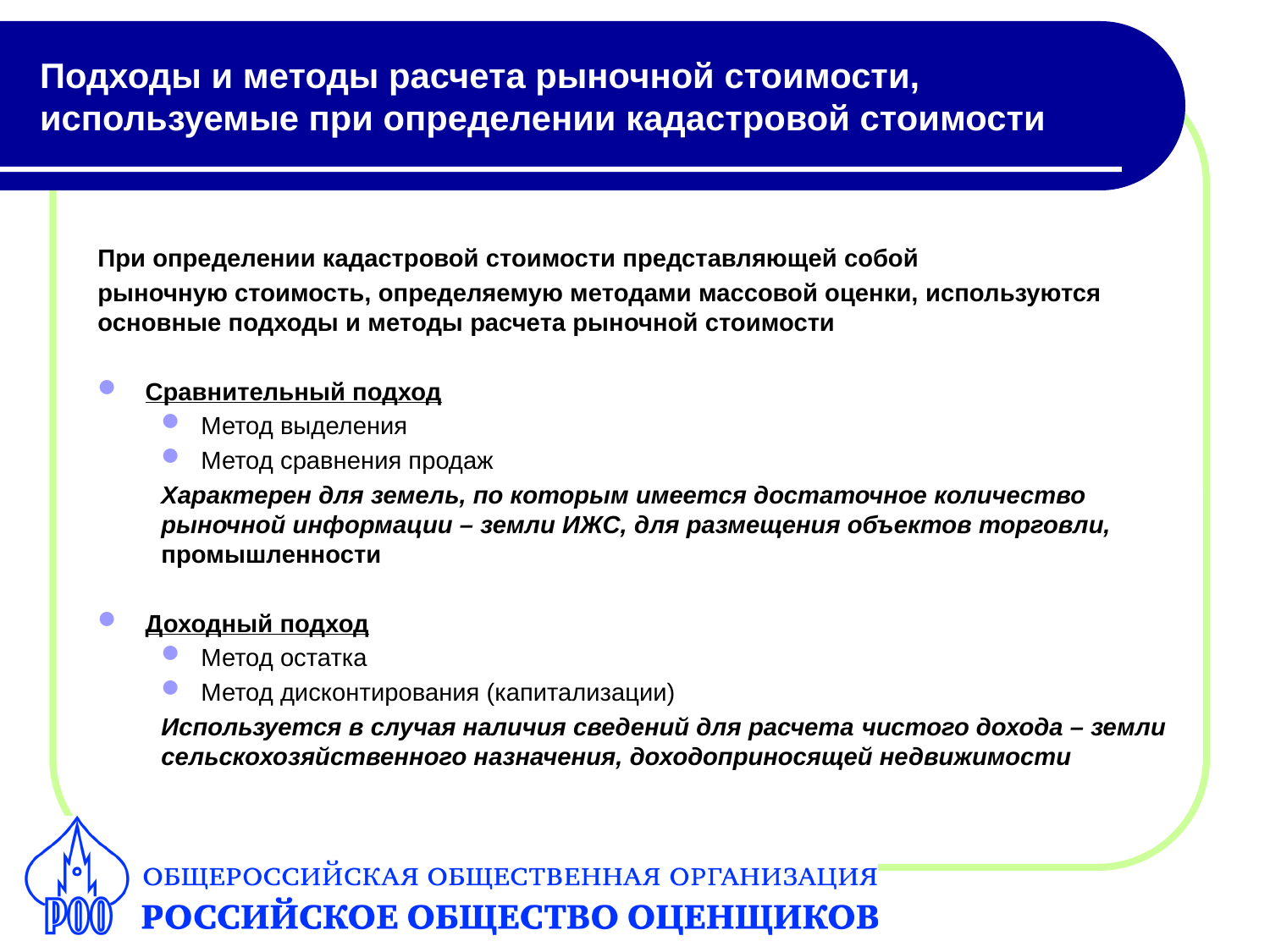

# Подходы и методы расчета рыночной стоимости, используемые при определении кадастровой стоимости
При определении кадастровой стоимости представляющей собой
рыночную стоимость, определяемую методами массовой оценки, используются основные подходы и методы расчета рыночной стоимости

Сравнительный подход
Метод выделения
Метод сравнения продаж
Характерен для земель, по которым имеется достаточное количество рыночной информации – земли ИЖС, для размещения объектов торговли, промышленности

Доходный подход
Метод остатка
Метод дисконтирования (капитализации)
Используется в случая наличия сведений для расчета чистого дохода – земли сельскохозяйственного назначения, доходоприносящей недвижимости